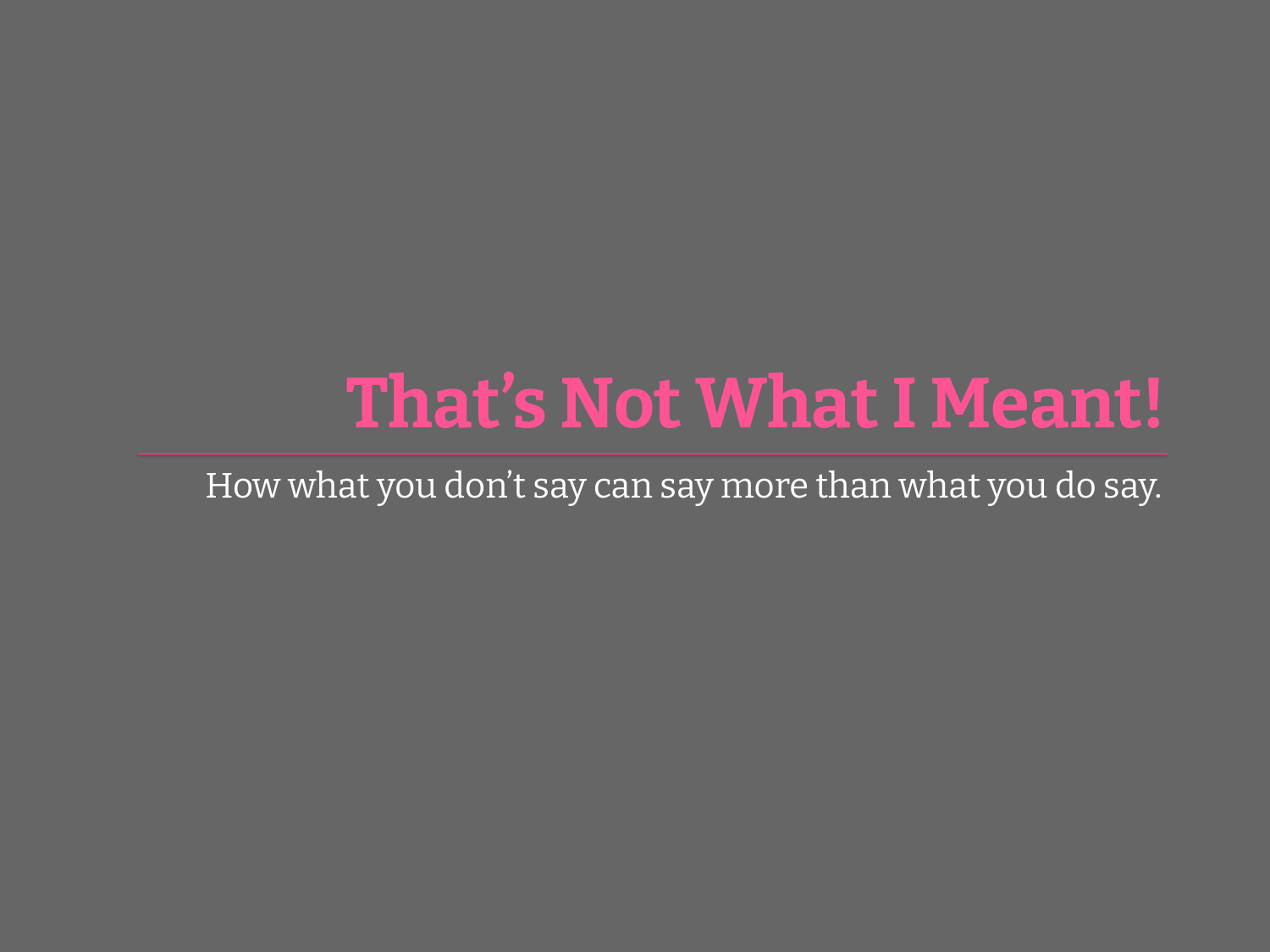

# That’s Not What I Meant!
How what you don’t say can say more than what you do say.